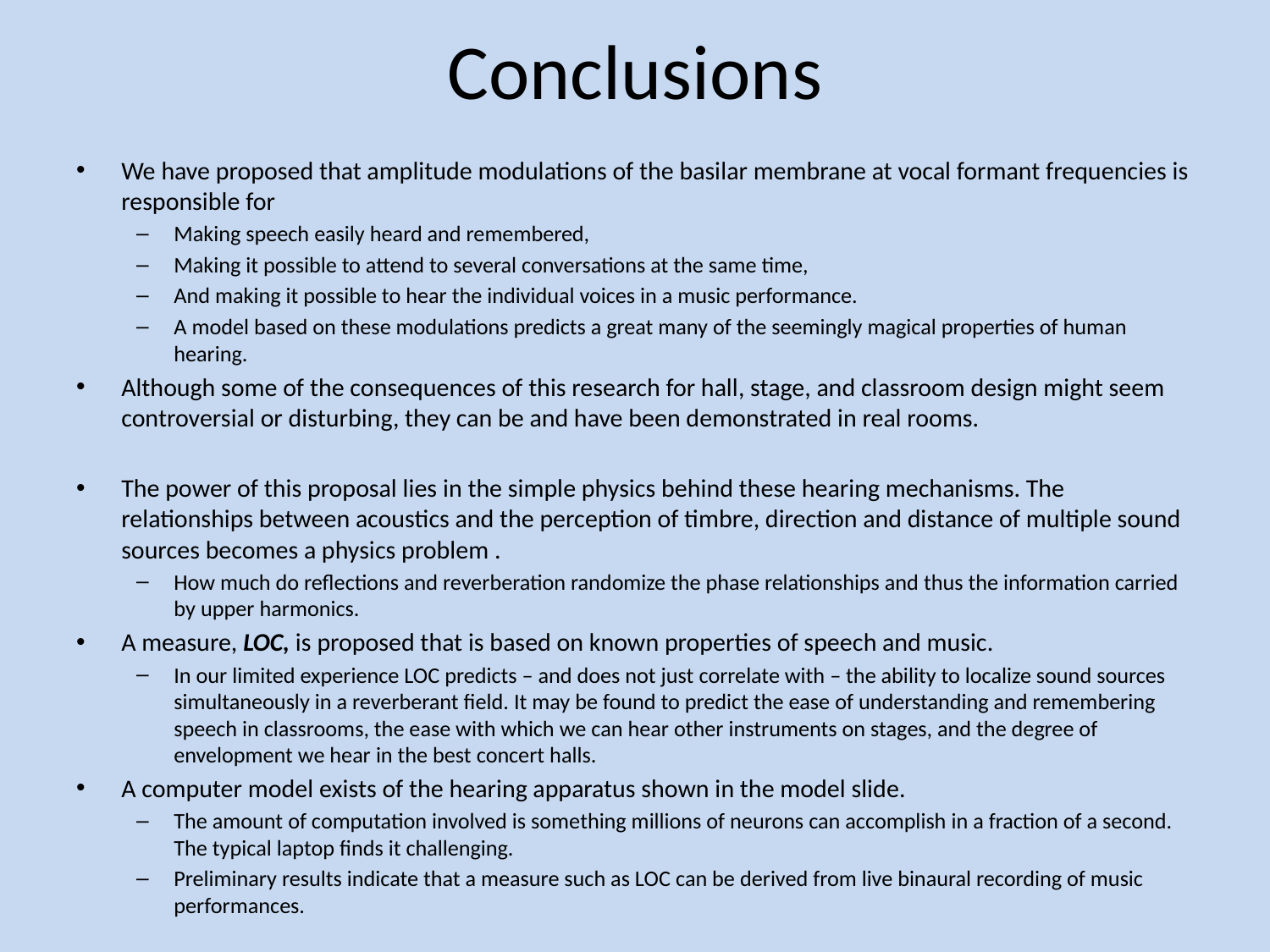

# Conclusions
We have proposed that amplitude modulations of the basilar membrane at vocal formant frequencies is responsible for
Making speech easily heard and remembered,
Making it possible to attend to several conversations at the same time,
And making it possible to hear the individual voices in a music performance.
A model based on these modulations predicts a great many of the seemingly magical properties of human hearing.
Although some of the consequences of this research for hall, stage, and classroom design might seem controversial or disturbing, they can be and have been demonstrated in real rooms.

The power of this proposal lies in the simple physics behind these hearing mechanisms. The relationships between acoustics and the perception of timbre, direction and distance of multiple sound sources becomes a physics problem .
How much do reflections and reverberation randomize the phase relationships and thus the information carried by upper harmonics.
A measure, LOC, is proposed that is based on known properties of speech and music.
In our limited experience LOC predicts – and does not just correlate with – the ability to localize sound sources simultaneously in a reverberant field. It may be found to predict the ease of understanding and remembering speech in classrooms, the ease with which we can hear other instruments on stages, and the degree of envelopment we hear in the best concert halls.
A computer model exists of the hearing apparatus shown in the model slide.
The amount of computation involved is something millions of neurons can accomplish in a fraction of a second. The typical laptop finds it challenging.
Preliminary results indicate that a measure such as LOC can be derived from live binaural recording of music performances.